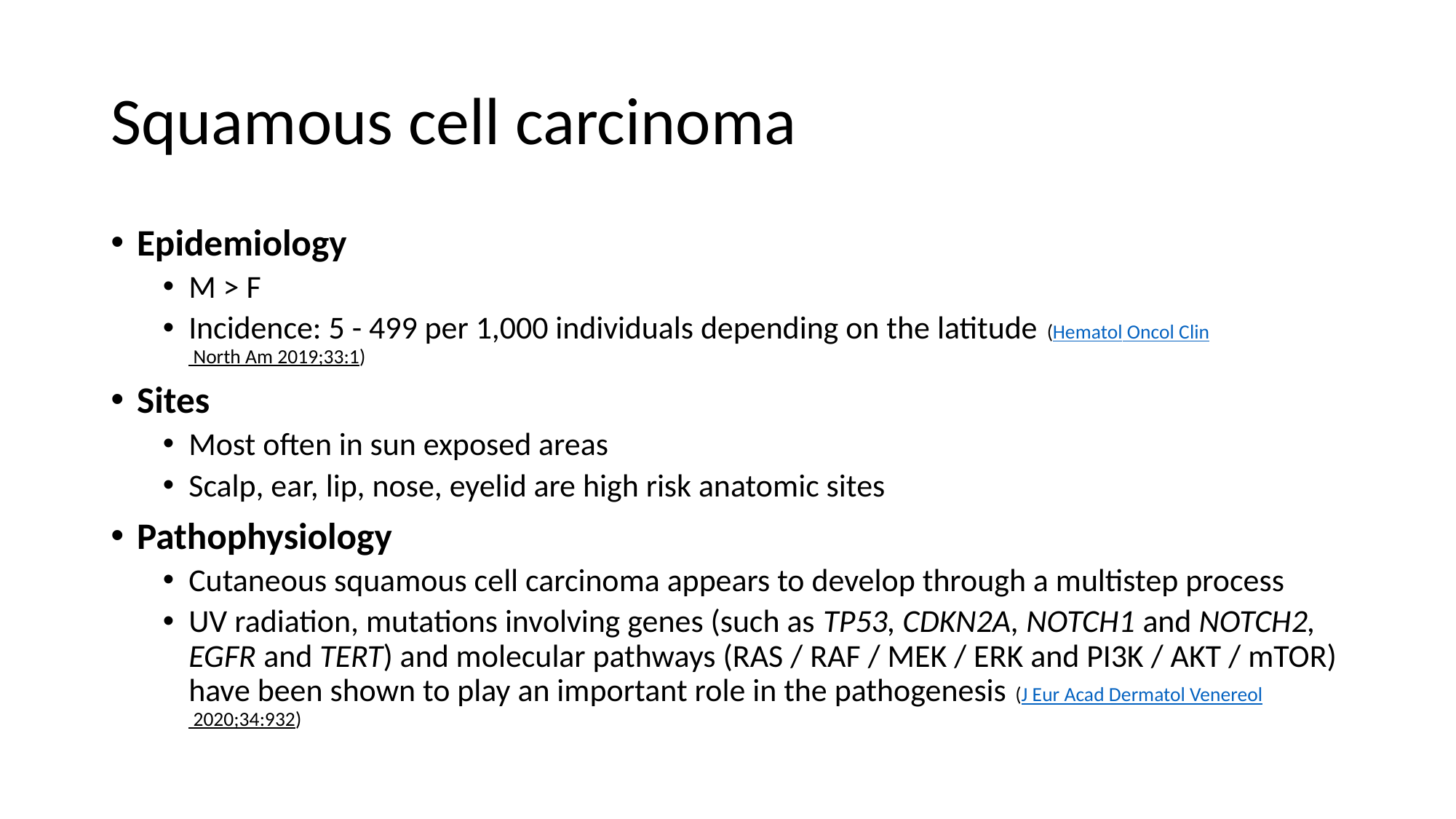

# Squamous cell carcinoma
Epidemiology
M > F
Incidence: 5 - 499 per 1,000 individuals depending on the latitude (Hematol Oncol Clin North Am 2019;33:1)
Sites
Most often in sun exposed areas
Scalp, ear, lip, nose, eyelid are high risk anatomic sites
Pathophysiology
Cutaneous squamous cell carcinoma appears to develop through a multistep process
UV radiation, mutations involving genes (such as TP53, CDKN2A, NOTCH1 and NOTCH2, EGFR and TERT) and molecular pathways (RAS / RAF / MEK / ERK and PI3K / AKT / mTOR) have been shown to play an important role in the pathogenesis (J Eur Acad Dermatol Venereol 2020;34:932)